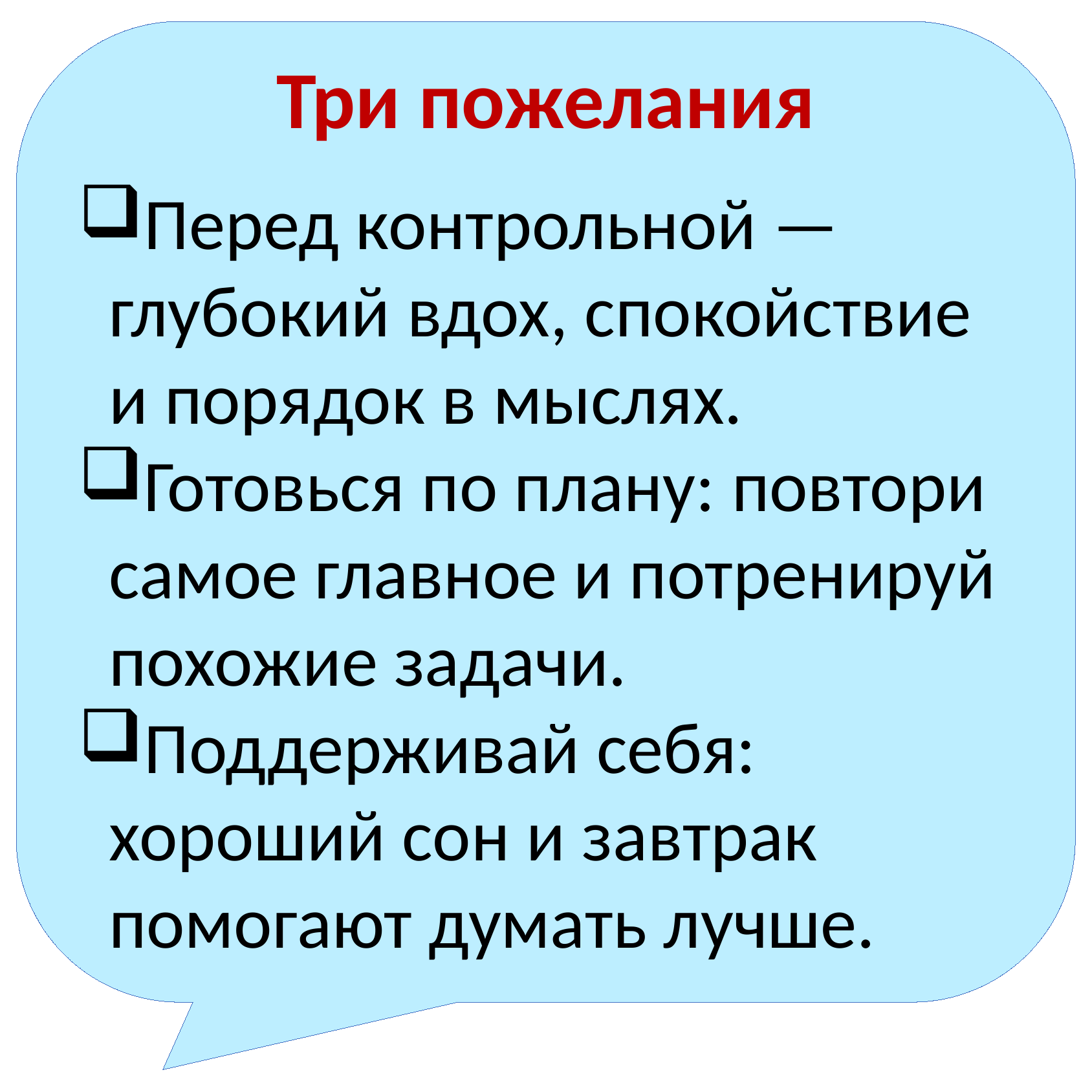

Три пожелания
Перед контрольной — глубокий вдох, спокойствие и порядок в мыслях.
Готовься по плану: повтори самое главное и потренируй похожие задачи.
Поддерживай себя: хороший сон и завтрак помогают думать лучше.